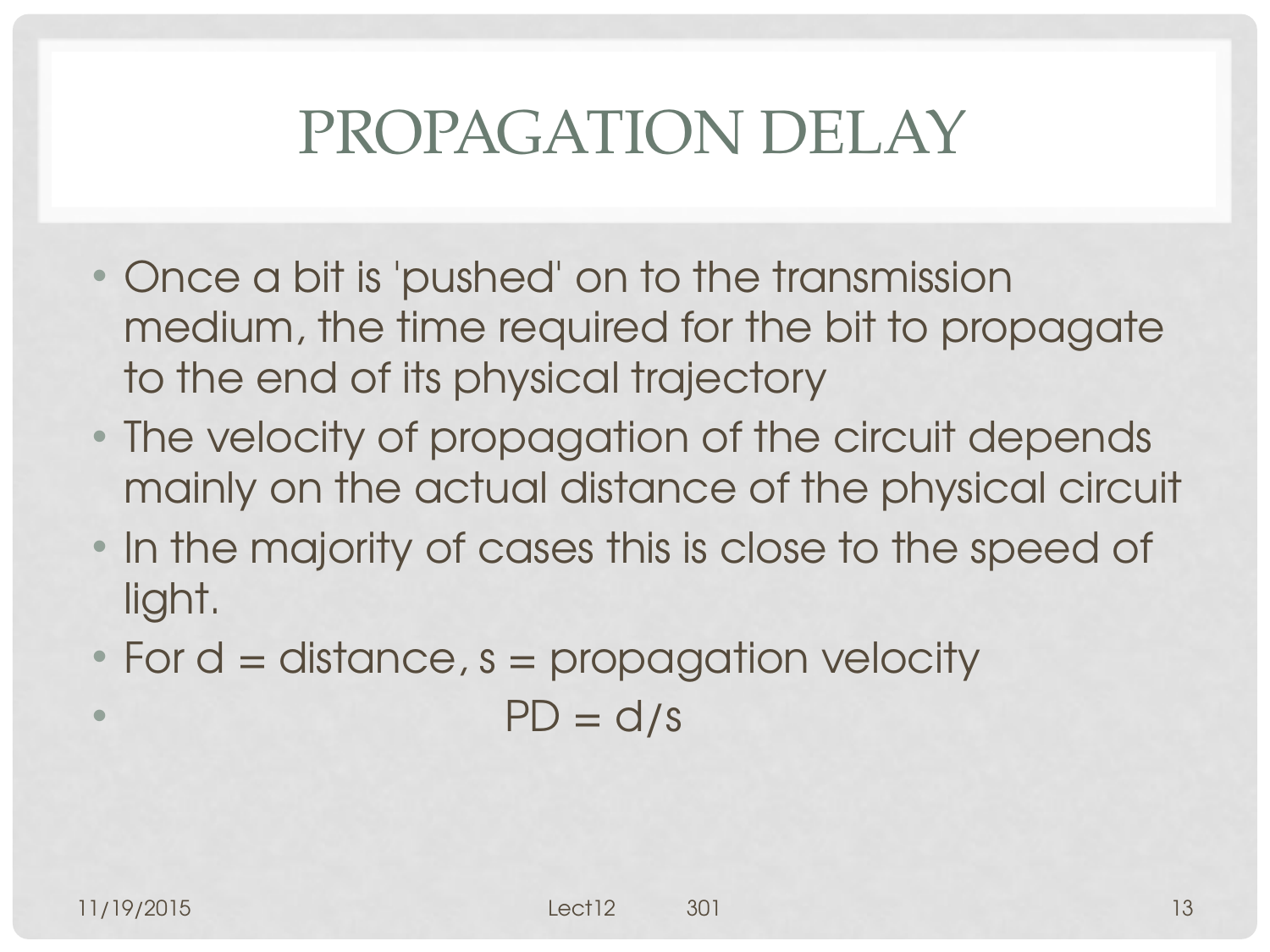

# Propagation Delay
Once a bit is 'pushed' on to the transmission medium, the time required for the bit to propagate to the end of its physical trajectory
The velocity of propagation of the circuit depends mainly on the actual distance of the physical circuit
In the majority of cases this is close to the speed of light.
For d = distance, s = propagation velocity
			PD = d/s

11/19/2015
Lect12            301
13